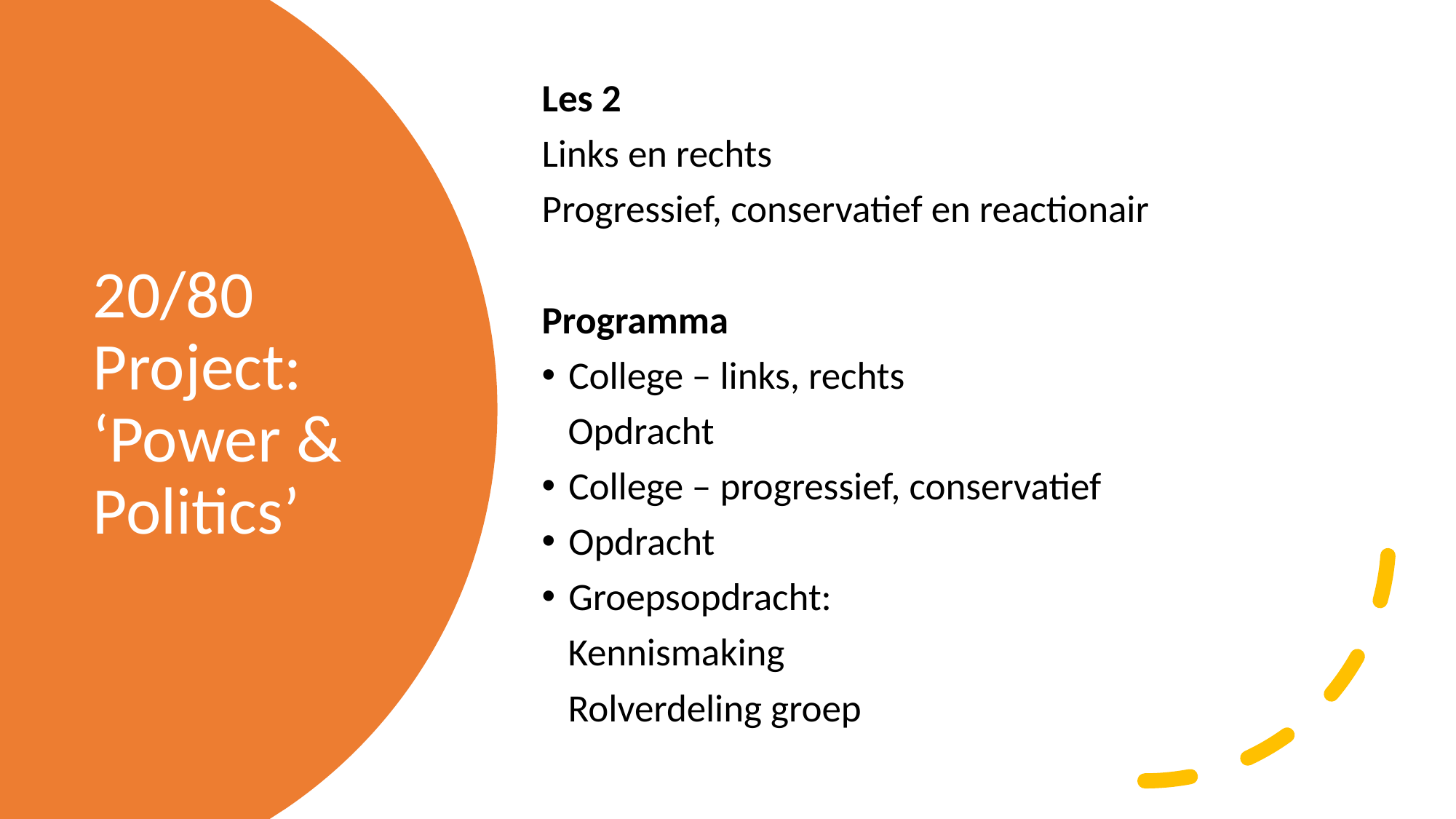

Les 2
Links en rechts
Progressief, conservatief en reactionair

Programma
College – links, rechts
   Opdracht
College – progressief, conservatief
Opdracht
Groepsopdracht:
   Kennismaking
   Rolverdeling groep
# 20/80 Project: ‘Power & Politics’